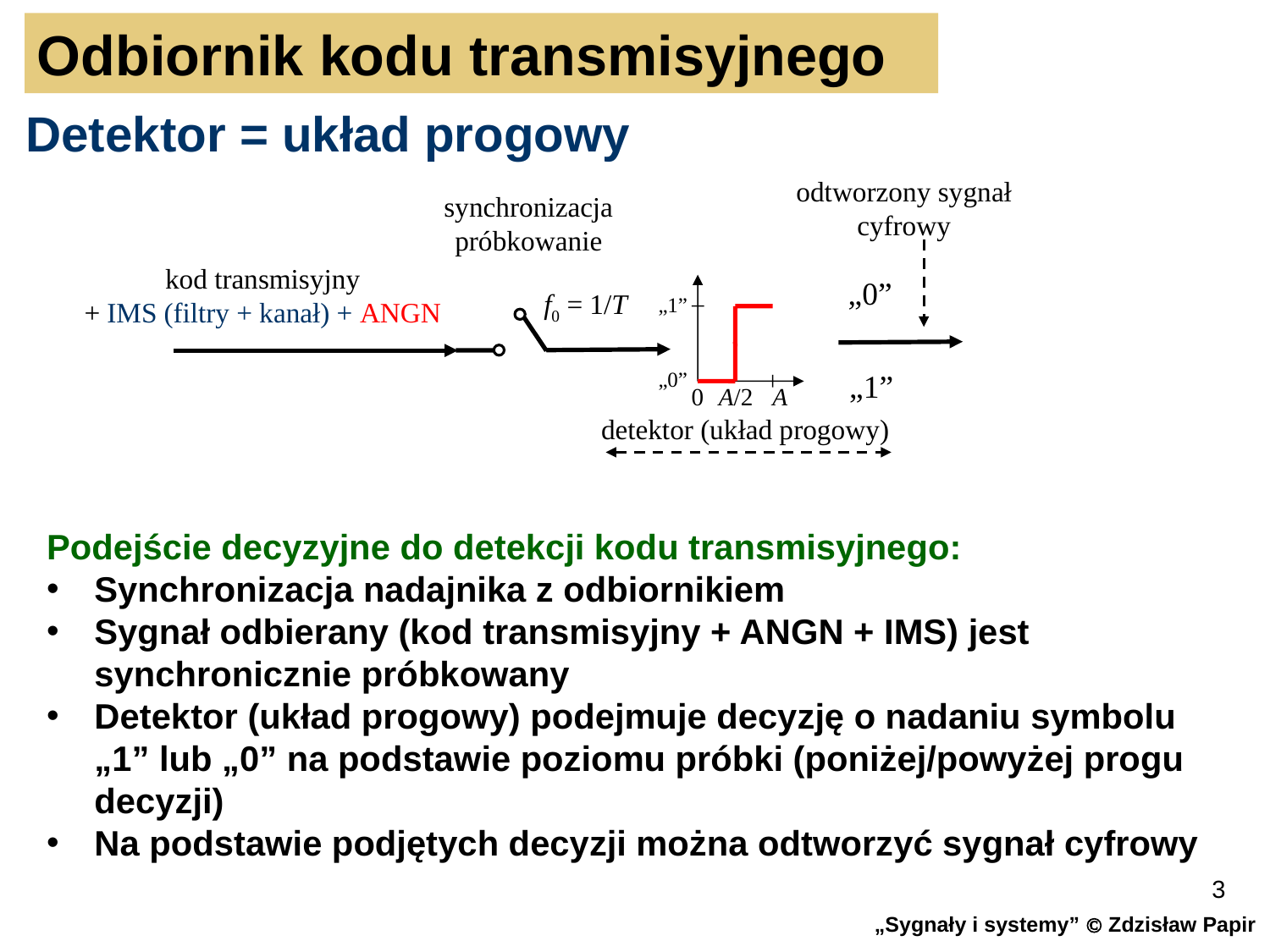

Odbiornik kodu transmisyjnego
Detektor = układ progowy
odtworzony sygnał
cyfrowy
synchronizacja
próbkowanie
kod transmisyjny
+ IMS (filtry + kanał) + ANGN

δ(t)
„0”

 f0 = 1/T
„1”

„1”
„0”

 0
A/2
A

detektor (układ progowy)
Podejście decyzyjne do detekcji kodu transmisyjnego:
Synchronizacja nadajnika z odbiornikiem
Sygnał odbierany (kod transmisyjny + ANGN + IMS) jest
synchronicznie próbkowany
Detektor (układ progowy) podejmuje decyzję o nadaniu symbolu „1” lub „0” na podstawie poziomu próbki (poniżej/powyżej progu decyzji)
Na podstawie podjętych decyzji można odtworzyć sygnał cyfrowy
3
„Sygnały i systemy” © Zdzisław Papir